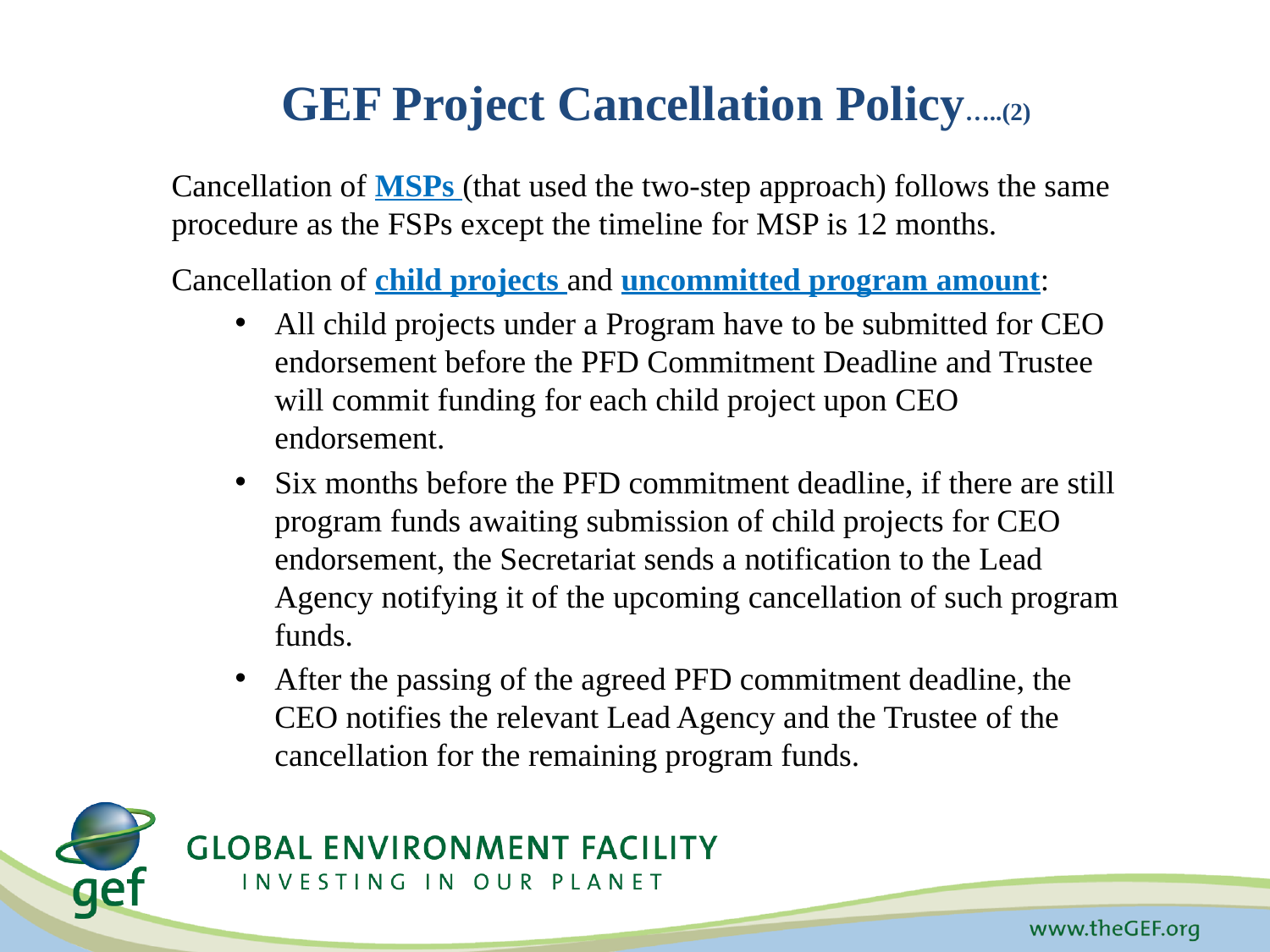

# GEF Project Cancellation Policy…..(2)
Cancellation of MSPs (that used the two-step approach) follows the same procedure as the FSPs except the timeline for MSP is 12 months.
Cancellation of child projects and uncommitted program amount:
All child projects under a Program have to be submitted for CEO endorsement before the PFD Commitment Deadline and Trustee will commit funding for each child project upon CEO endorsement.
Six months before the PFD commitment deadline, if there are still program funds awaiting submission of child projects for CEO endorsement, the Secretariat sends a notification to the Lead Agency notifying it of the upcoming cancellation of such program funds.
After the passing of the agreed PFD commitment deadline, the CEO notifies the relevant Lead Agency and the Trustee of the cancellation for the remaining program funds.